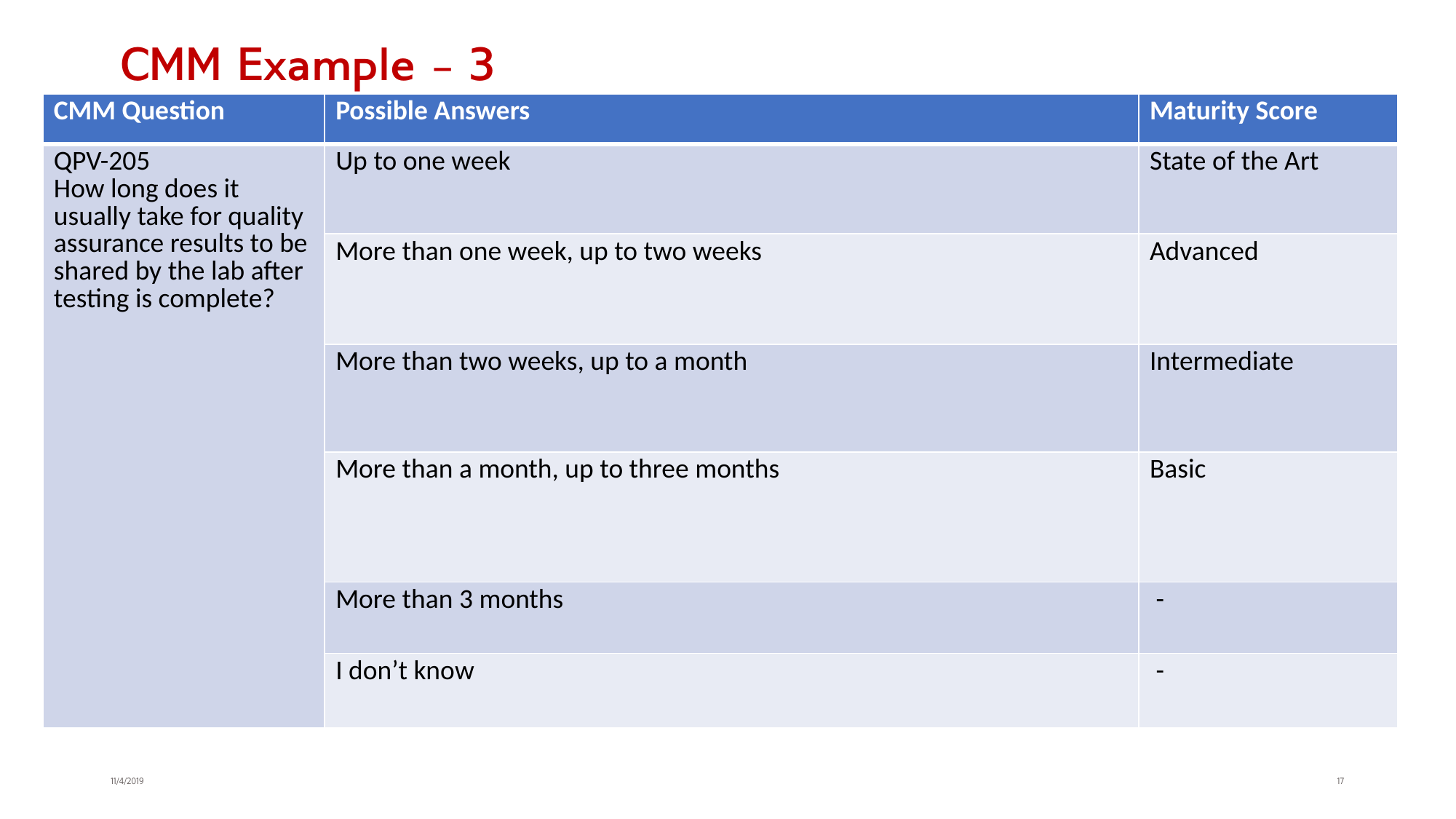

# CMM Example – 3
| CMM Question | Possible Answers | Maturity Score |
| --- | --- | --- |
| QPV-205 How long does it usually take for quality assurance results to be shared by the lab after testing is complete? | Up to one week | State of the Art |
|  | More than one week, up to two weeks | Advanced |
|  | More than two weeks, up to a month | Intermediate |
|  | More than a month, up to three months | Basic |
|  | More than 3 months | - |
|  | I don’t know | - |
11/4/2019
17